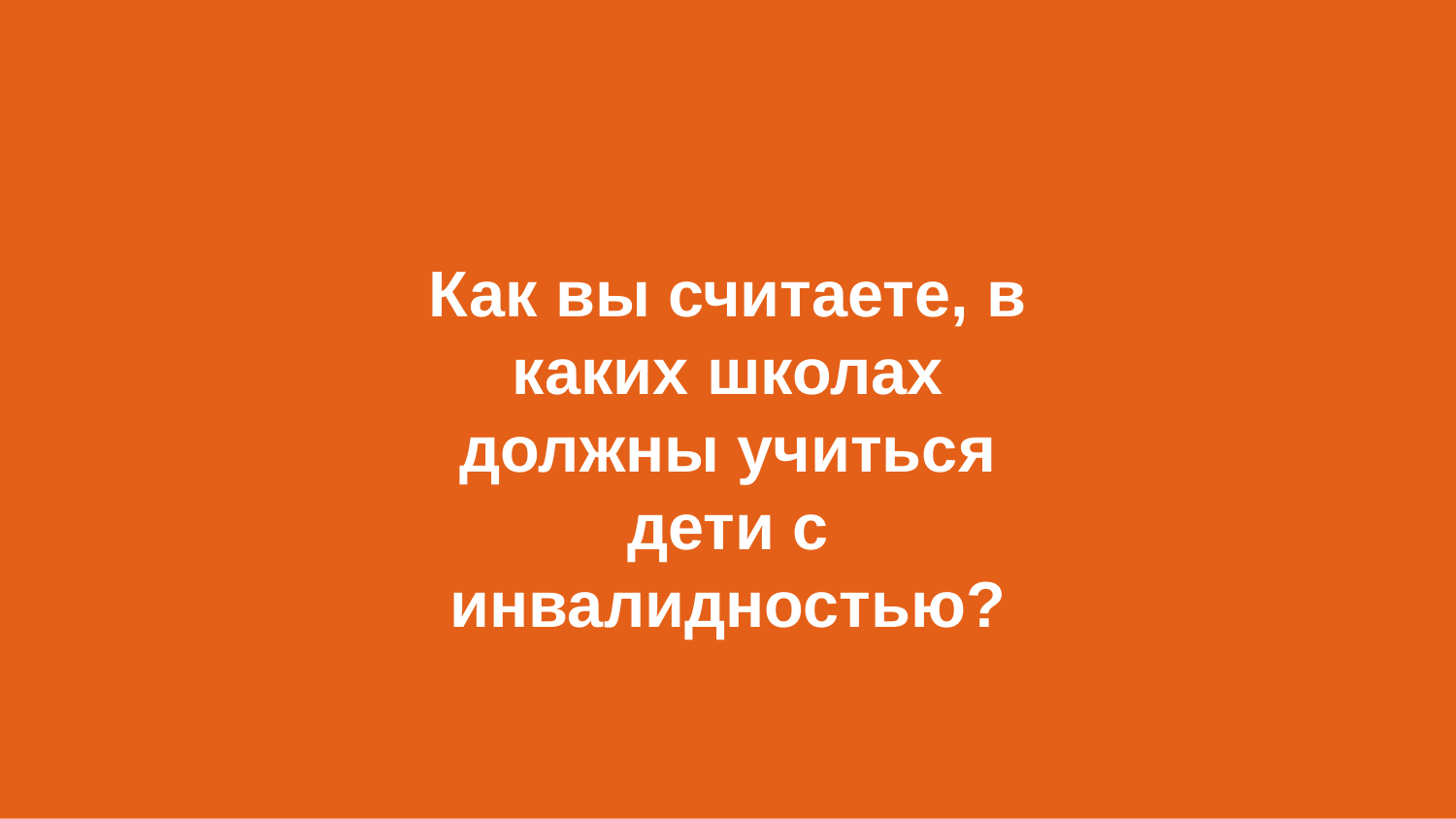

Как вы считаете, в каких школах должны учиться дети с инвалидностью?